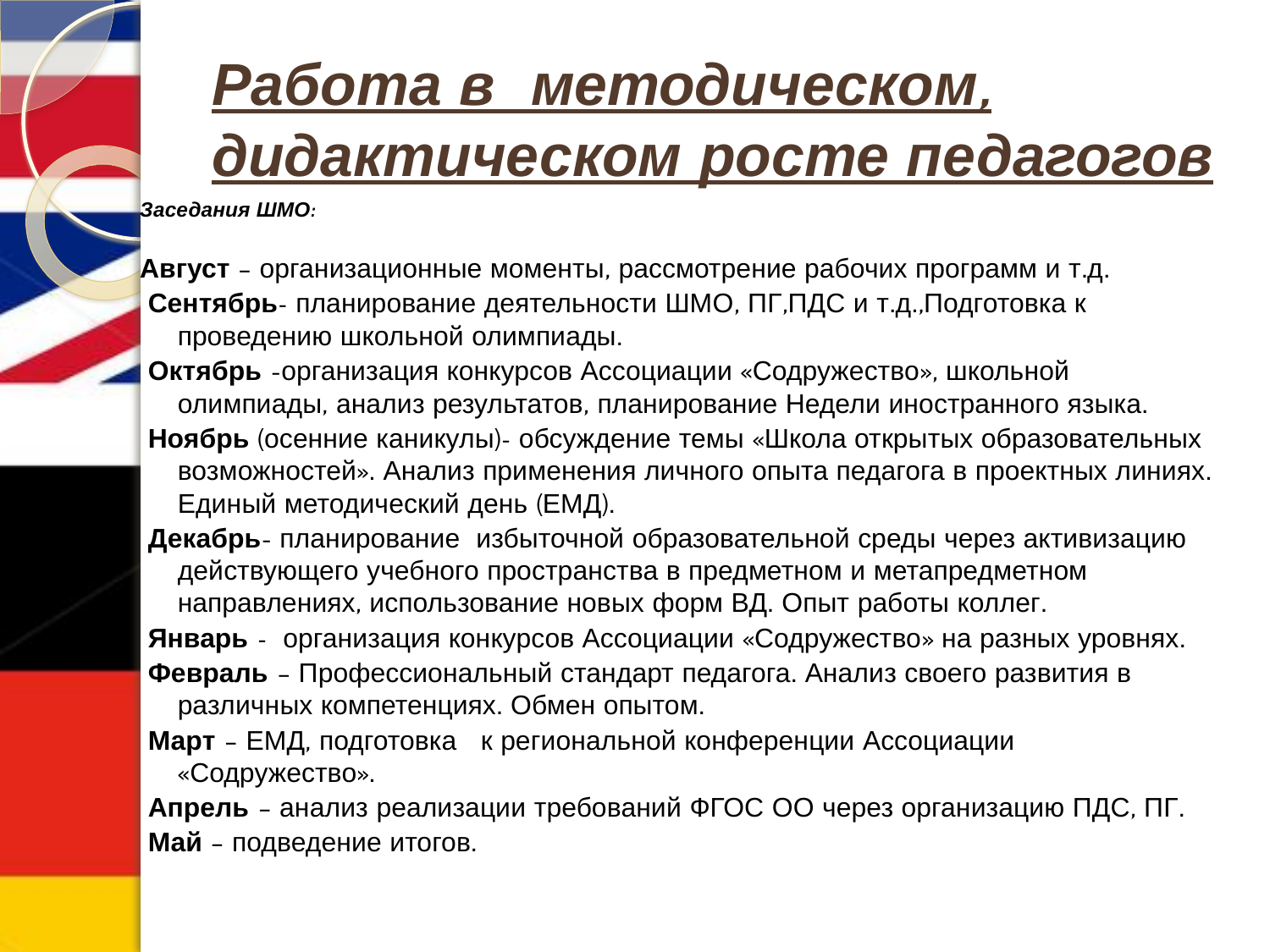

# Работа в  методическом, дидактическом росте педагогов
Заседания ШМО:

Август – организационные моменты, рассмотрение рабочих программ и т.д.
 Сентябрь- планирование деятельности ШМО, ПГ,ПДС и т.д.,Подготовка к проведению школьной олимпиады.
 Октябрь -организация конкурсов Ассоциации «Содружество», школьной олимпиады, анализ результатов, планирование Недели иностранного языка.
 Ноябрь (осенние каникулы)- обсуждение темы «Школа открытых образовательных возможностей». Анализ применения личного опыта педагога в проектных линиях. Единый методический день (ЕМД).
 Декабрь- планирование  избыточной образовательной среды через активизацию действующего учебного пространства в предметном и метапредметном направлениях, использование новых форм ВД. Опыт работы коллег.
 Январь -  организация конкурсов Ассоциации «Содружество» на разных уровнях.
 Февраль – Профессиональный стандарт педагога. Анализ своего развития в различных компетенциях. Обмен опытом.
 Март – ЕМД, подготовка   к региональной конференции Ассоциации  «Содружество».
 Апрель – анализ реализации требований ФГОС ОО через организацию ПДС, ПГ.
 Май – подведение итогов.